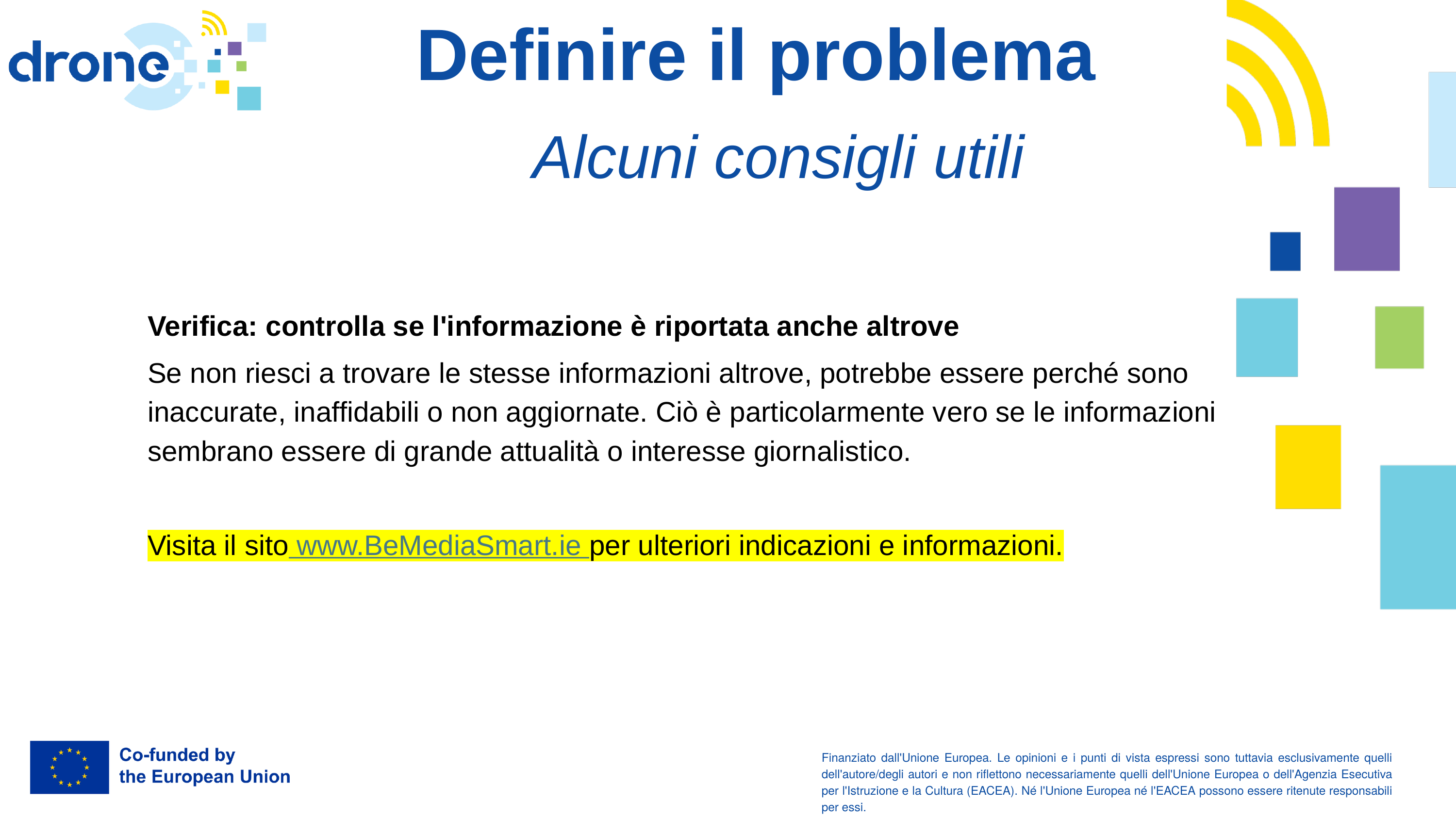

Definire il problema

Alcuni consigli utili
.
02.
01.
Verifica: controlla se l'informazione è riportata anche altrove
Se non riesci a trovare le stesse informazioni altrove, potrebbe essere perché sono inaccurate, inaffidabili o non aggiornate. Ciò è particolarmente vero se le informazioni sembrano essere di grande attualità o interesse giornalistico.

Visita il sito www.BeMediaSmart.ie per ulteriori indicazioni e informazioni.
03.
04.

Finanziato dall'Unione Europea. Le opinioni e i punti di vista espressi sono tuttavia esclusivamente quelli dell'autore/degli autori e non riflettono necessariamente quelli dell'Unione Europea o dell'Agenzia Esecutiva per l'Istruzione e la Cultura (EACEA). Né l'Unione Europea né l'EACEA possono essere ritenute responsabili per essi.